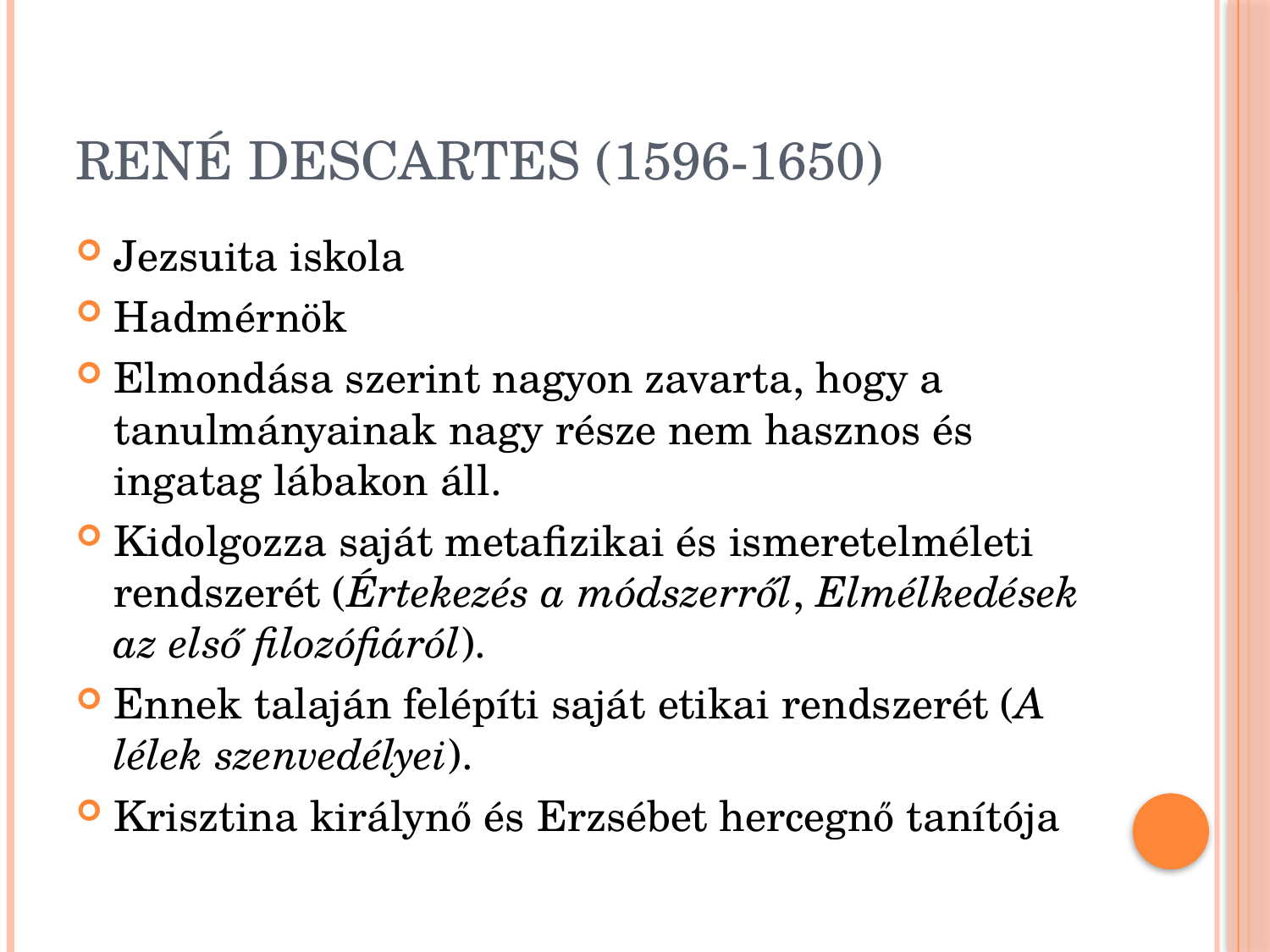

# René Descartes (1596-1650)
Jezsuita iskola
Hadmérnök
Elmondása szerint nagyon zavarta, hogy a tanulmányainak nagy része nem hasznos és ingatag lábakon áll.
Kidolgozza saját metafizikai és ismeretelméleti rendszerét (Értekezés a módszerről, Elmélkedések az első filozófiáról).
Ennek talaján felépíti saját etikai rendszerét (A lélek szenvedélyei).
Krisztina királynő és Erzsébet hercegnő tanítója